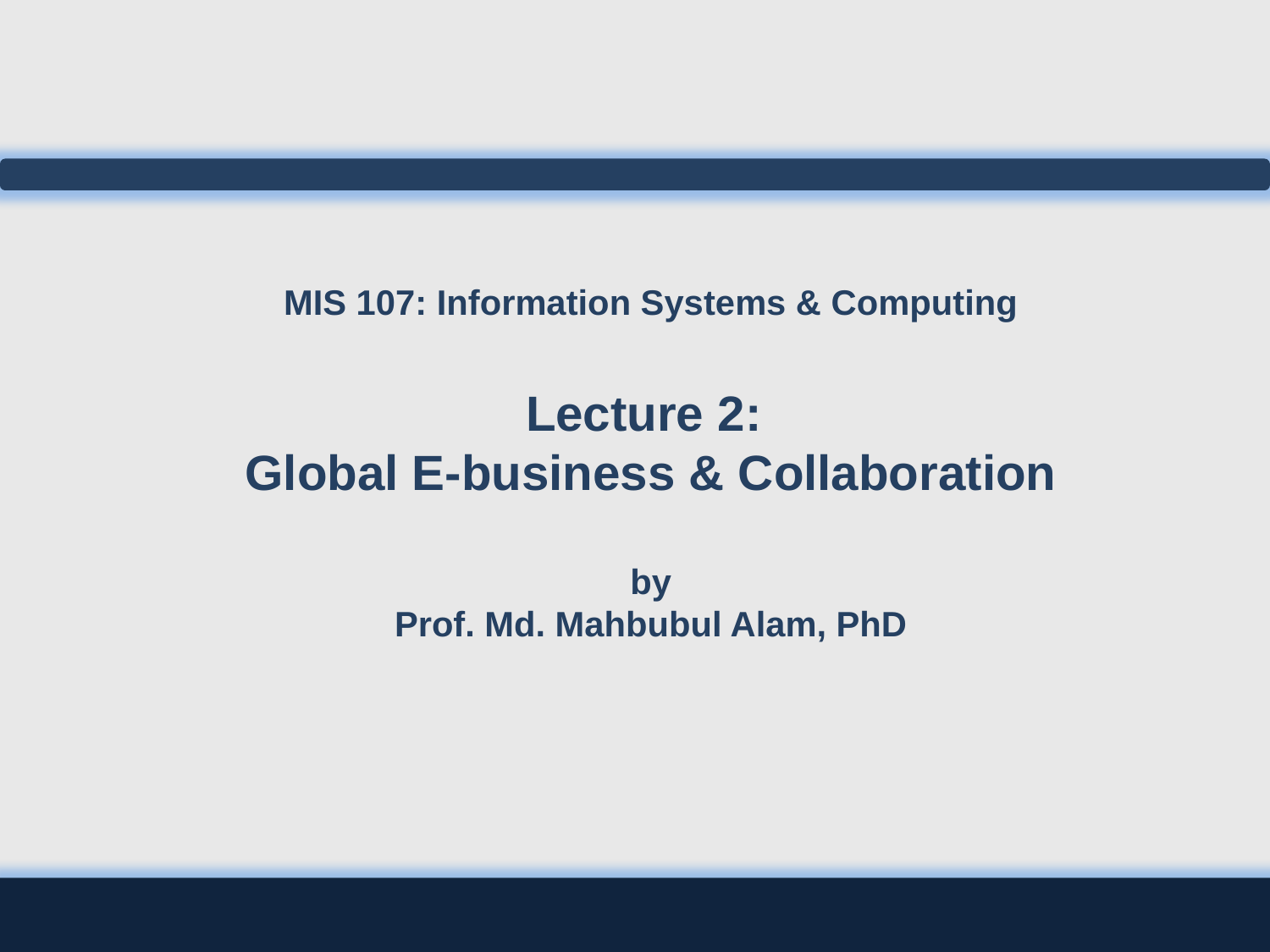

# MIS 107: Information Systems & Computing Lecture 2: Global E-business & Collaboration by Prof. Md. Mahbubul Alam, PhD